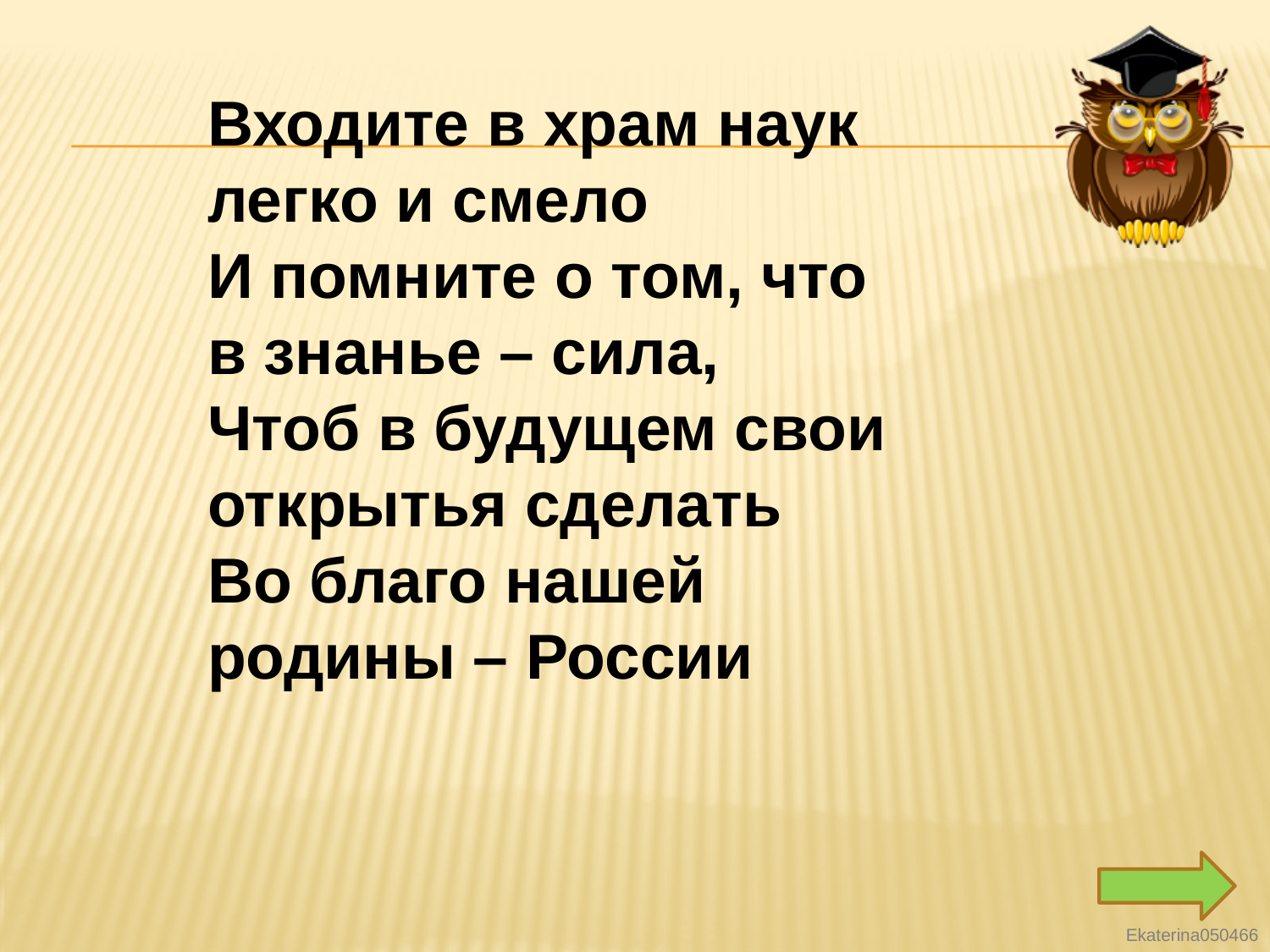

Входите в храм наук легко и смело
И помните о том, что в знанье – сила,
Чтоб в будущем свои открытья сделать
Во благо нашей родины – России